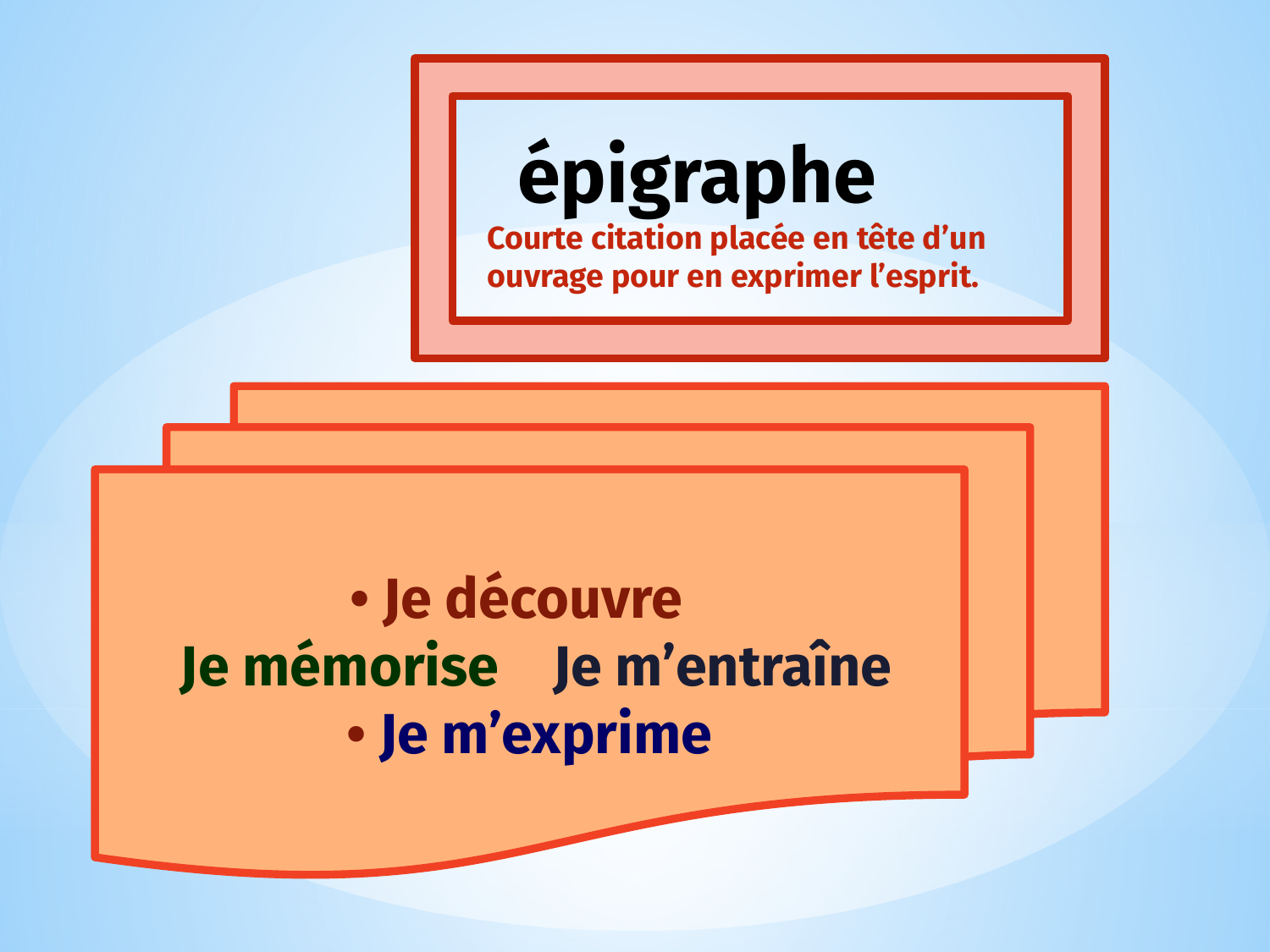

épigraphe
Courte citation placée en tête d’un ouvrage pour en exprimer l’esprit.
• Je découvre
 Je mémorise    Je m’entraîne
• Je m’exprime